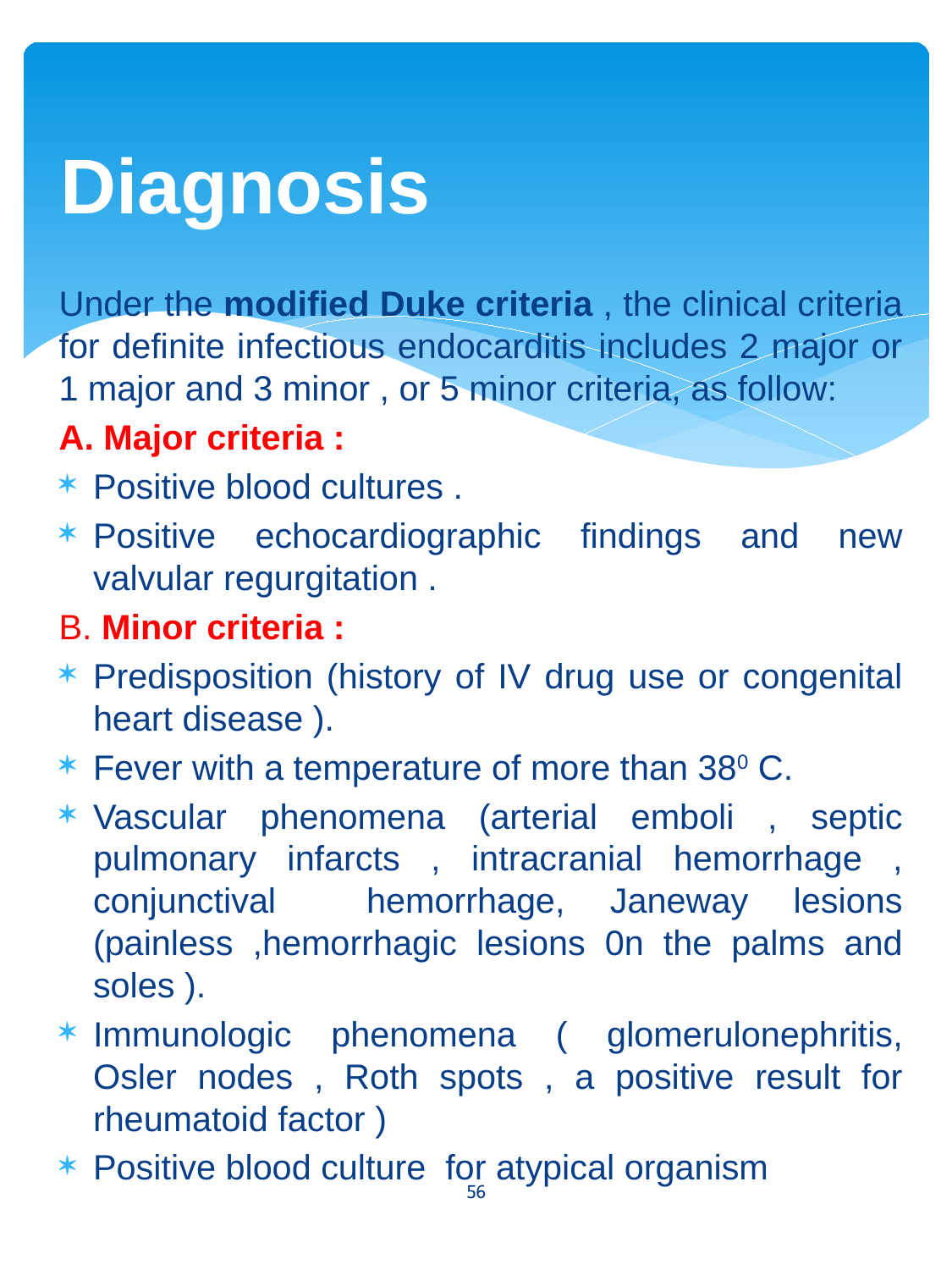

# Diagnosis
Under the modified Duke criteria , the clinical criteria for definite infectious endocarditis includes 2 major or 1 major and 3 minor , or 5 minor criteria, as follow:
A. Major criteria :
Positive blood cultures .
Positive echocardiographic findings and new valvular regurgitation .
B. Minor criteria :
Predisposition (history of IV drug use or congenital heart disease ).
Fever with a temperature of more than 380 C.
Vascular phenomena (arterial emboli , septic pulmonary infarcts , intracranial hemorrhage , conjunctival  hemorrhage, Janeway lesions (painless ,hemorrhagic lesions 0n the palms and soles ).
Immunologic phenomena ( glomerulonephritis, Osler nodes , Roth spots , a positive result for rheumatoid factor )
Positive blood culture  for atypical organism

56